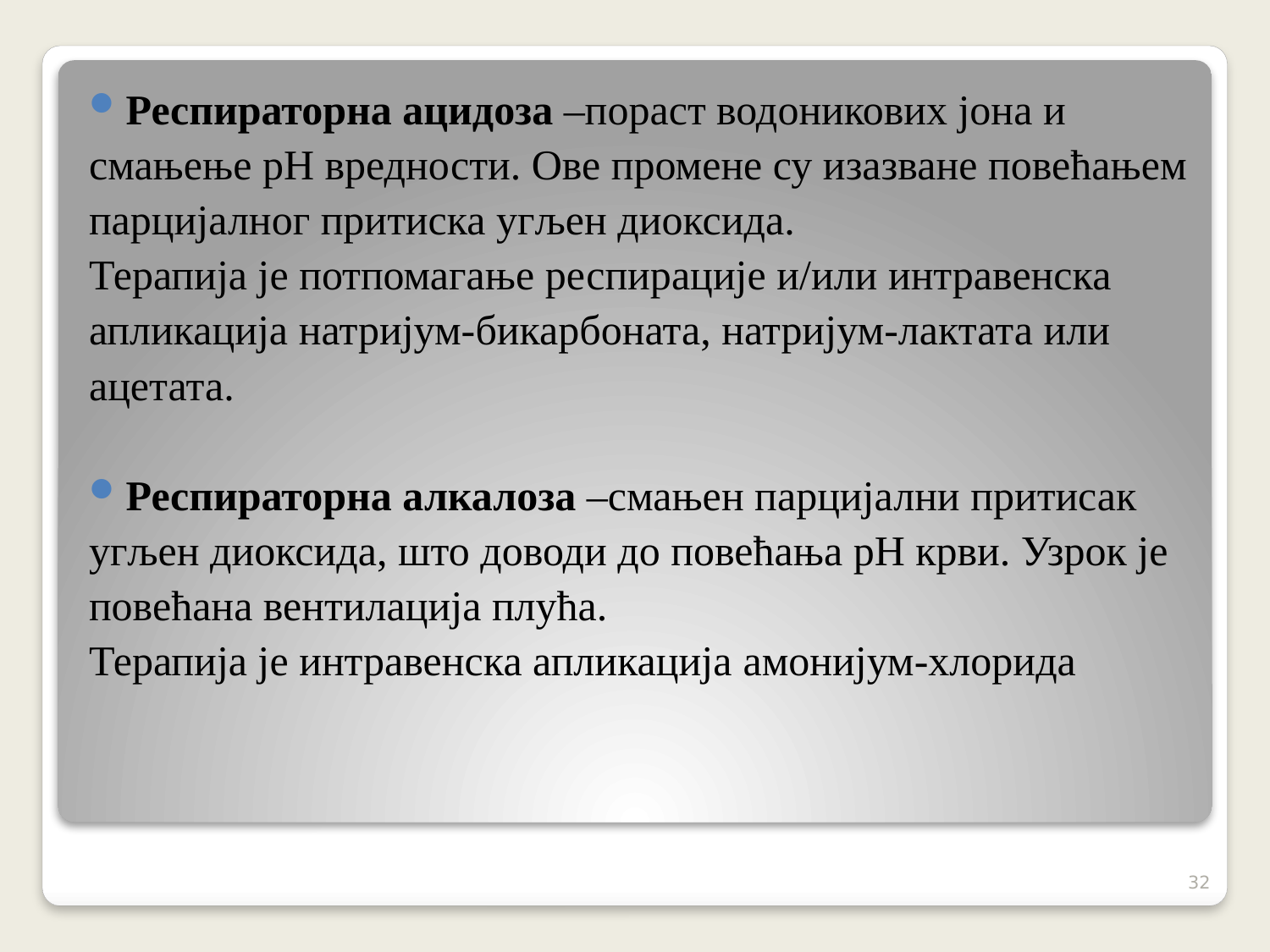

Респираторна ацидоза –пораст водоникових јона и
смањење pH вредности. Ове промене су изазване повећањем
парцијалног притиска угљен диоксида.
Терапија је потпомагање респирације и/или интравенска
апликација натријум-бикарбоната, натријум-лактата или
ацетата.

Респираторна алкалоза –смањен парцијални притисак
угљен диоксида, што доводи до повећања pH крви. Узрок је
повећана вентилација плућа.
Терапија је интравенска апликација амонијум-хлорида

32